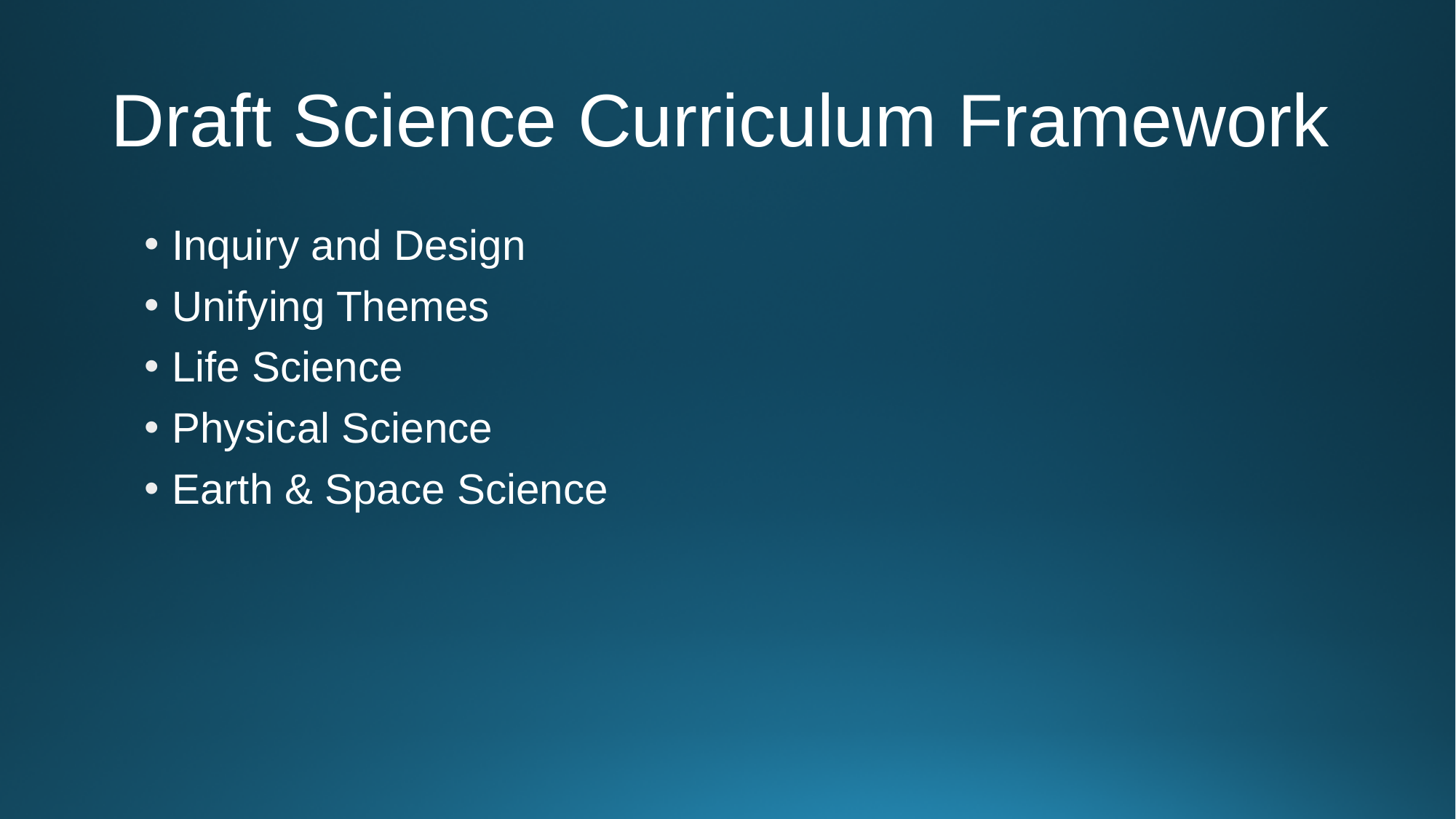

# Draft Science Curriculum Framework
Inquiry and Design
Unifying Themes
Life Science
Physical Science
Earth & Space Science